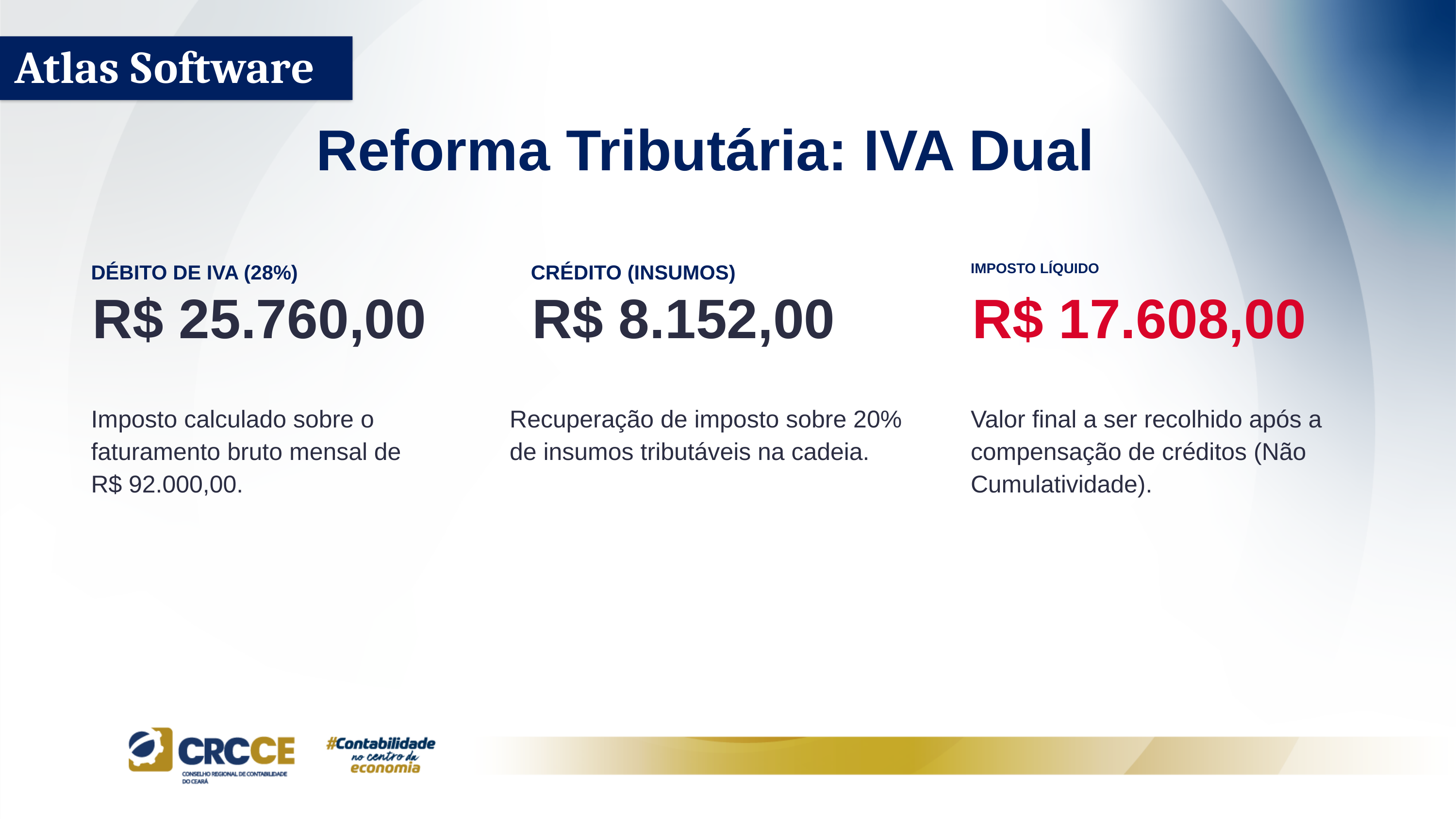

Atlas Software

Reforma Tributária: IVA Dual
DÉBITO DE IVA (28%)
CRÉDITO (INSUMOS)
IMPOSTO LÍQUIDO
R$ 25.760,00
R$ 8.152,00
R$ 17.608,00
Imposto calculado sobre o faturamento bruto mensal de
R$ 92.000,00.
Recuperação de imposto sobre 20% de insumos tributáveis na cadeia.
Valor final a ser recolhido após a compensação de créditos (Não Cumulatividade).